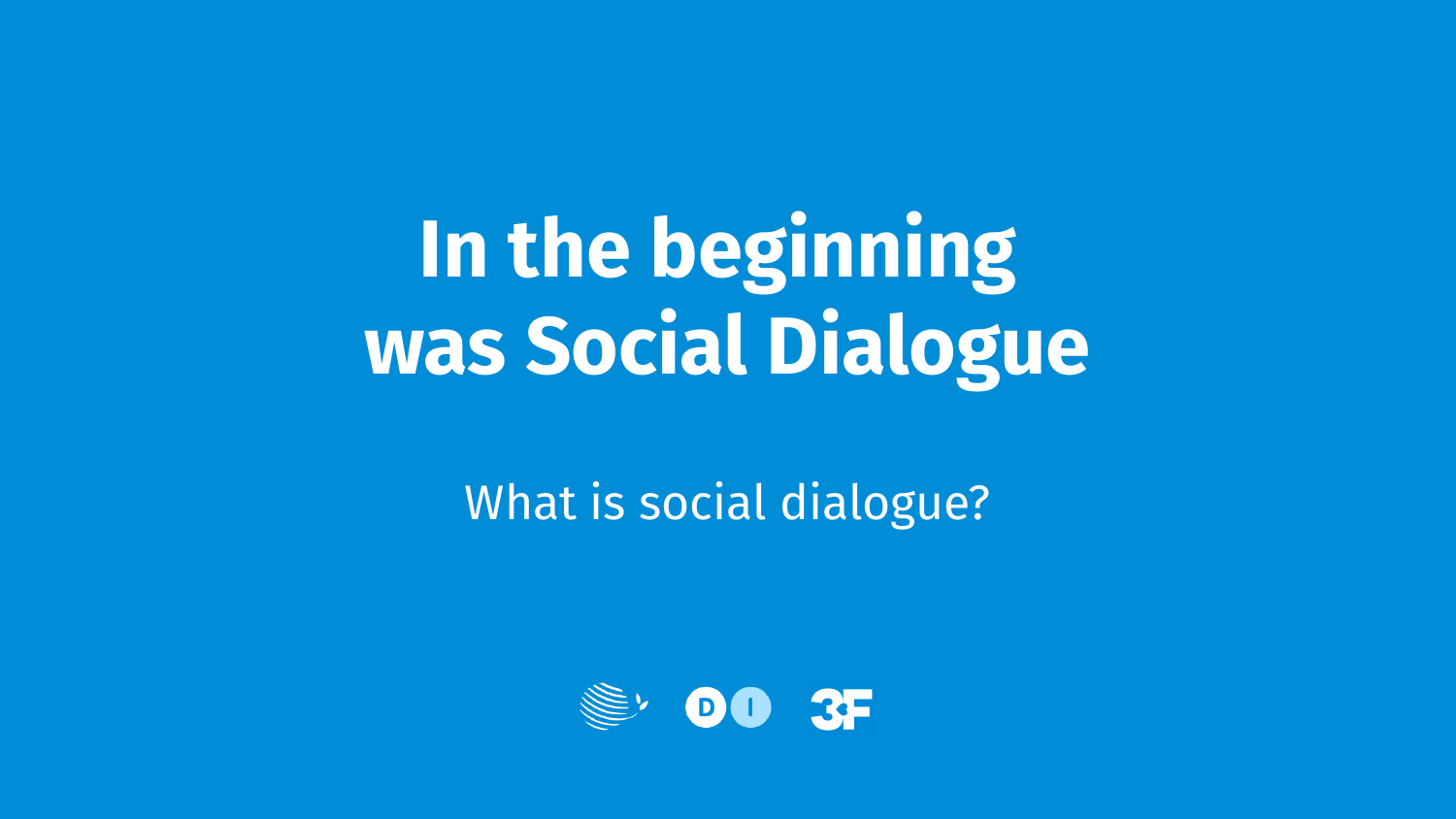

# In the beginning was Social Dialogue
What is social dialogue?